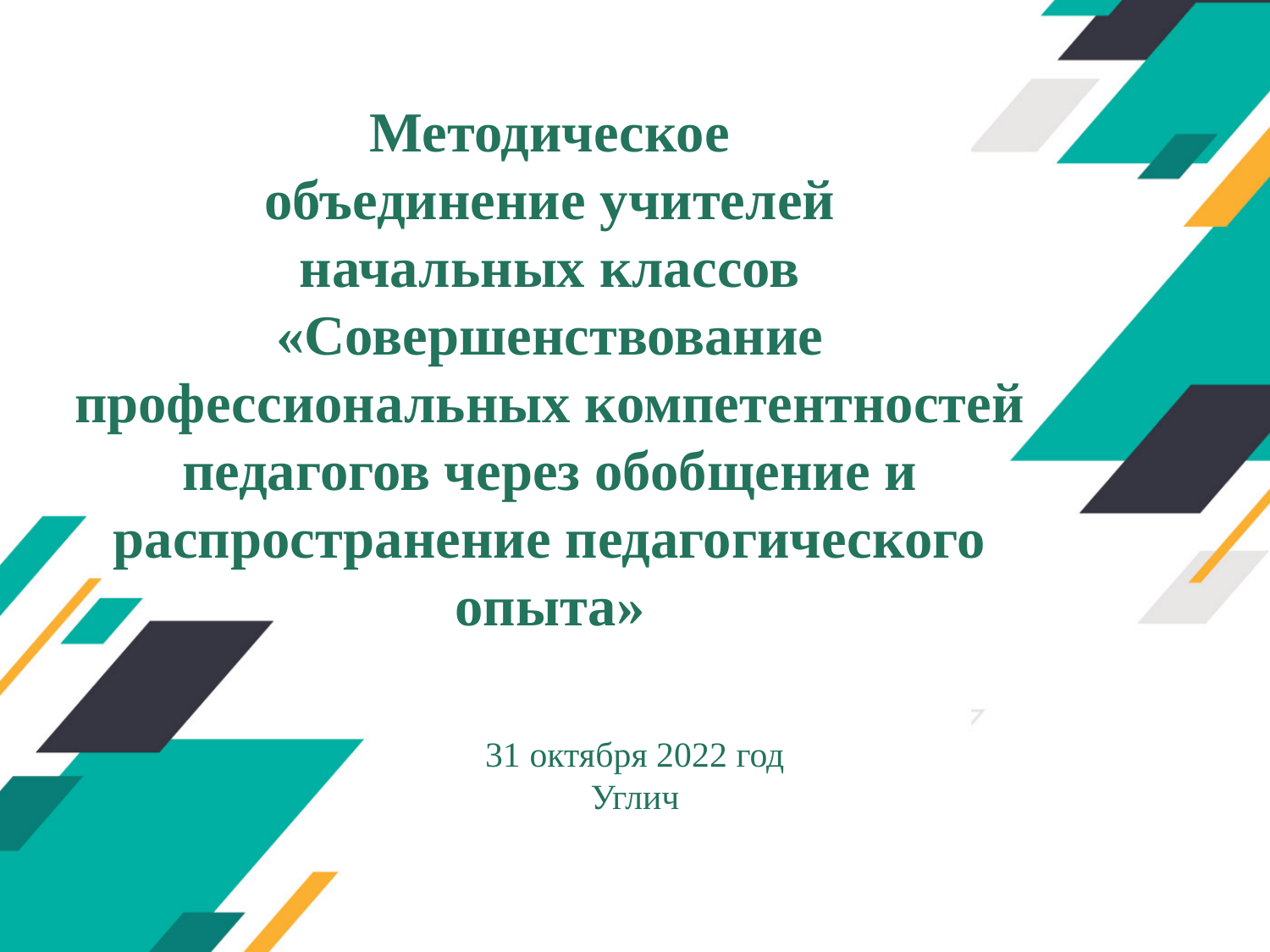

# Методическое объединение учителей начальных классов «Совершенствование профессиональных компетентностей педагогов через обобщение и распространение педагогического опыта»
31 октября 2022 год
Углич